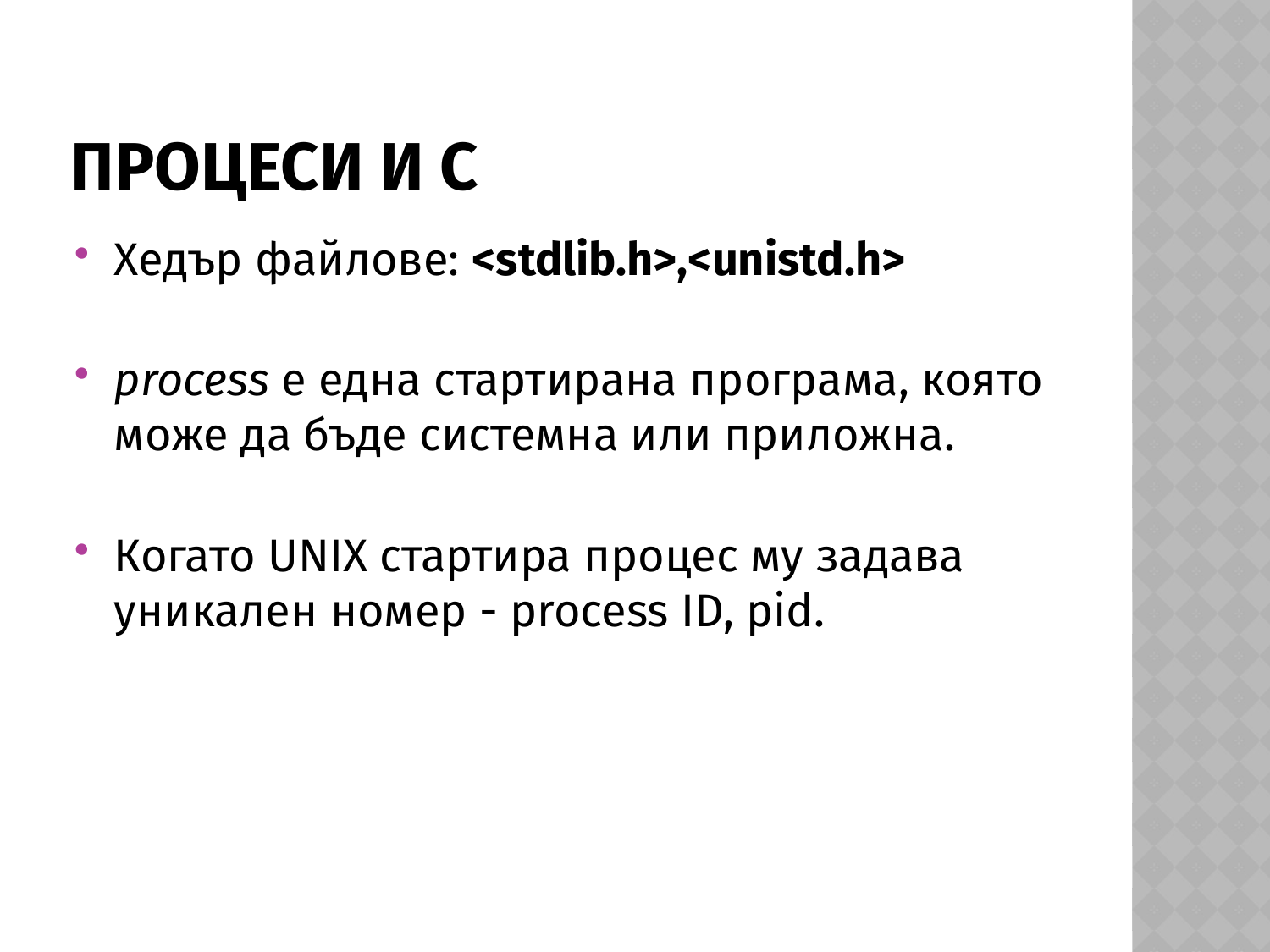

# Процеси и С
Хедър файлове: <stdlib.h>,<unistd.h>
process е една стартирана програма, която може да бъде системна или приложна.
Когато UNIX стартира процес му задава уникален номер - process ID, pid.